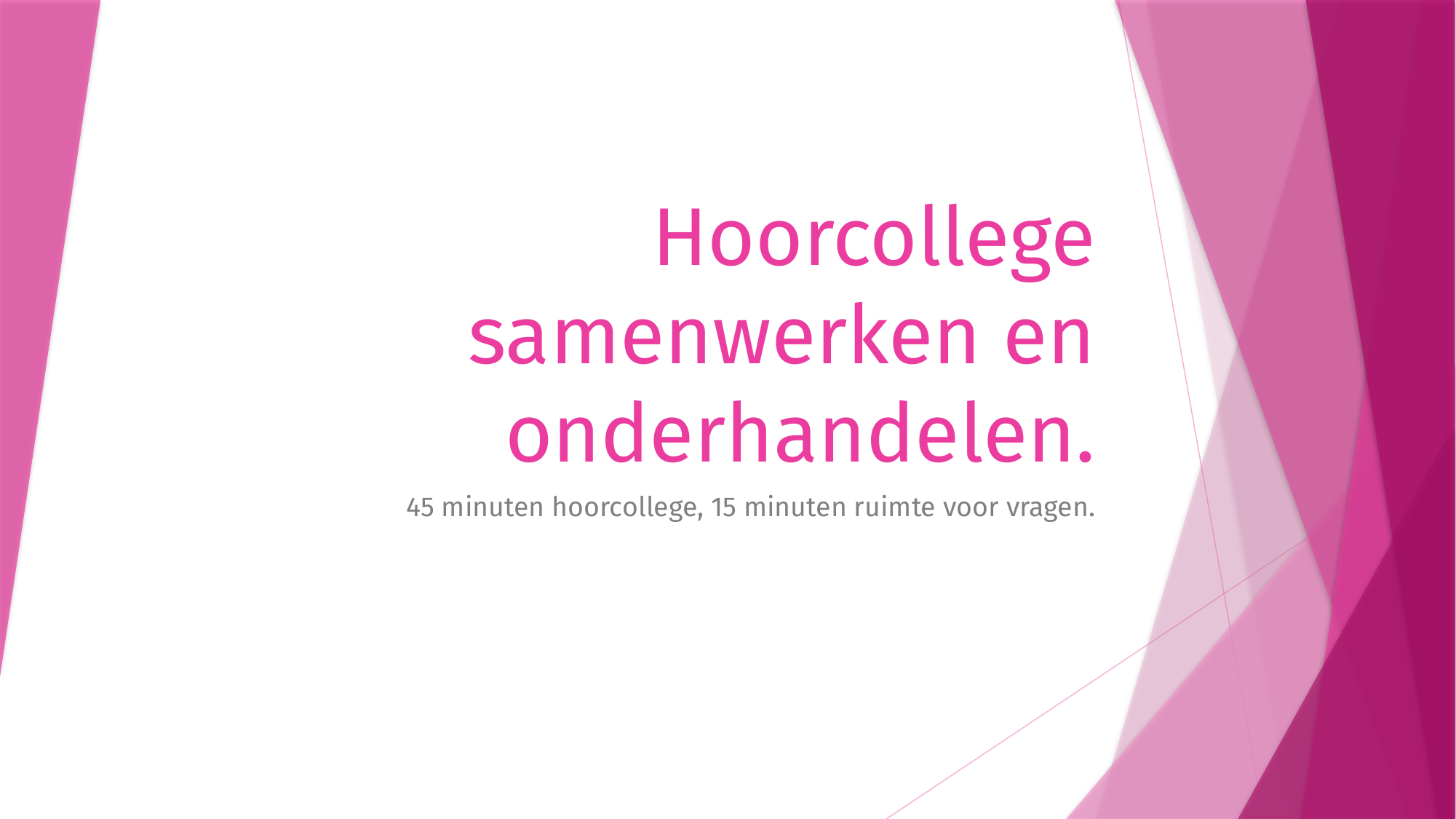

# Hoorcollege samenwerken en onderhandelen.
45 minuten hoorcollege, 15 minuten ruimte voor vragen.